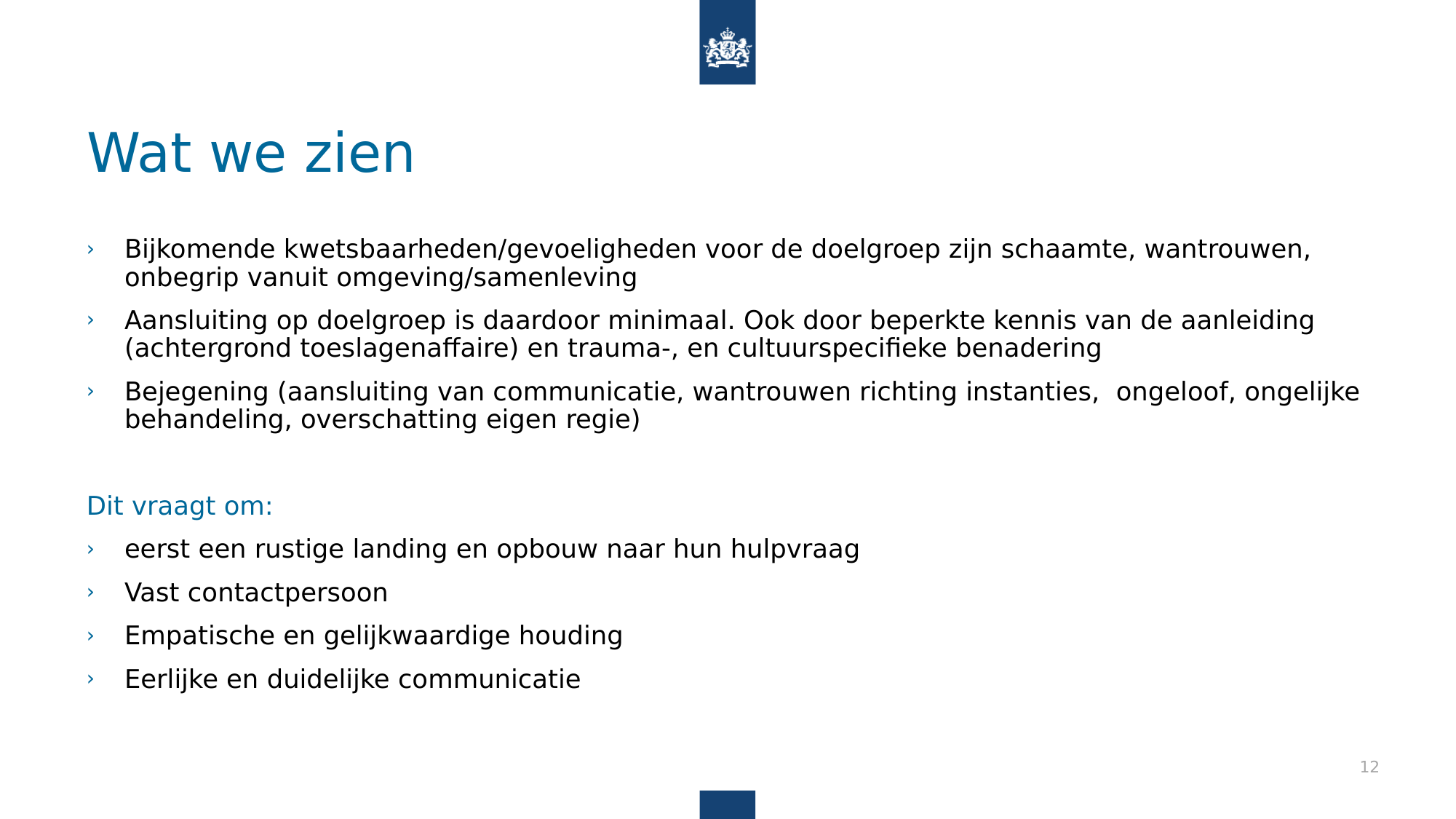

# Wat we zien
Bijkomende kwetsbaarheden/gevoeligheden voor de doelgroep zijn schaamte, wantrouwen, onbegrip vanuit omgeving/samenleving
Aansluiting op doelgroep is daardoor minimaal. Ook door beperkte kennis van de aanleiding (achtergrond toeslagenaffaire) en trauma-, en cultuurspecifieke benadering
Bejegening (aansluiting van communicatie, wantrouwen richting instanties,  ongeloof, ongelijke behandeling, overschatting eigen regie)

Dit vraagt om:
eerst een rustige landing en opbouw naar hun hulpvraag
Vast contactpersoon
Empatische en gelijkwaardige houding
Eerlijke en duidelijke communicatie
12